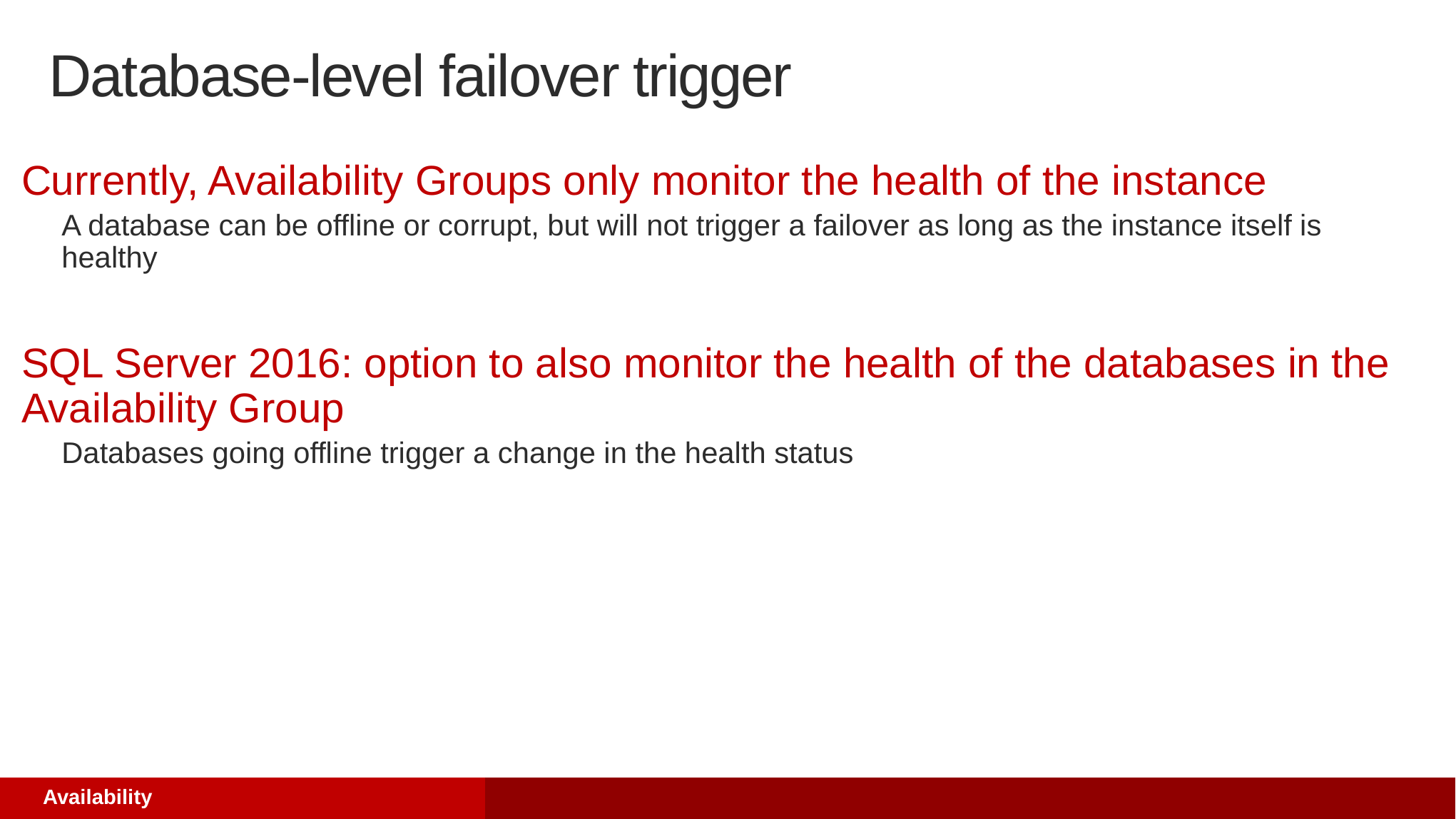

# Database-level failover trigger
Currently, Availability Groups only monitor the health of the instance
A database can be offline or corrupt, but will not trigger a failover as long as the instance itself is healthy

SQL Server 2016: option to also monitor the health of the databases in the Availability Group
Databases going offline trigger a change in the health status
Availability